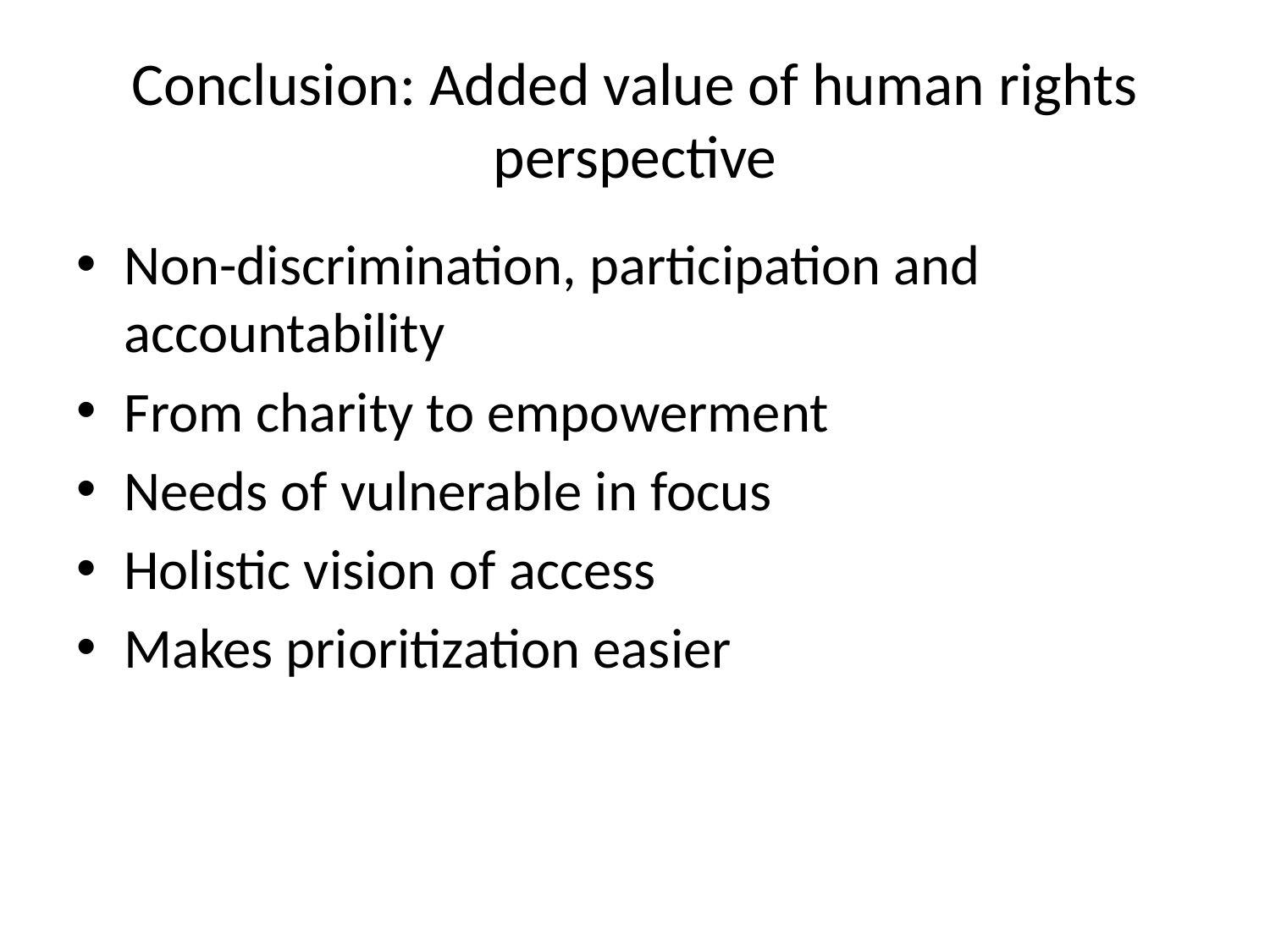

# Conclusion: Added value of human rights perspective
Non-discrimination, participation and accountability
From charity to empowerment
Needs of vulnerable in focus
Holistic vision of access
Makes prioritization easier